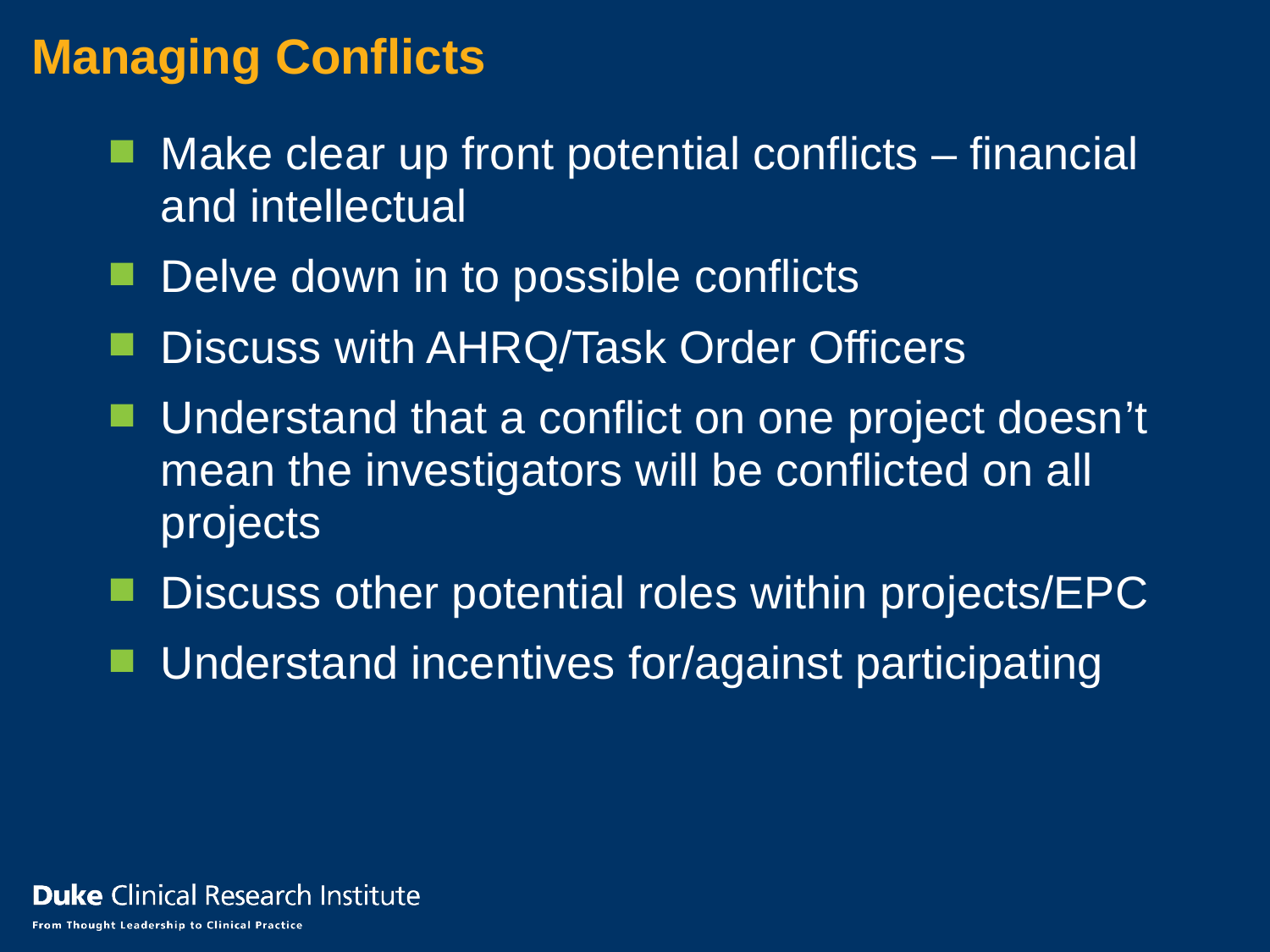

# Managing Conflicts
Make clear up front potential conflicts – financial and intellectual
Delve down in to possible conflicts
Discuss with AHRQ/Task Order Officers
Understand that a conflict on one project doesn’t mean the investigators will be conflicted on all projects
Discuss other potential roles within projects/EPC
Understand incentives for/against participating